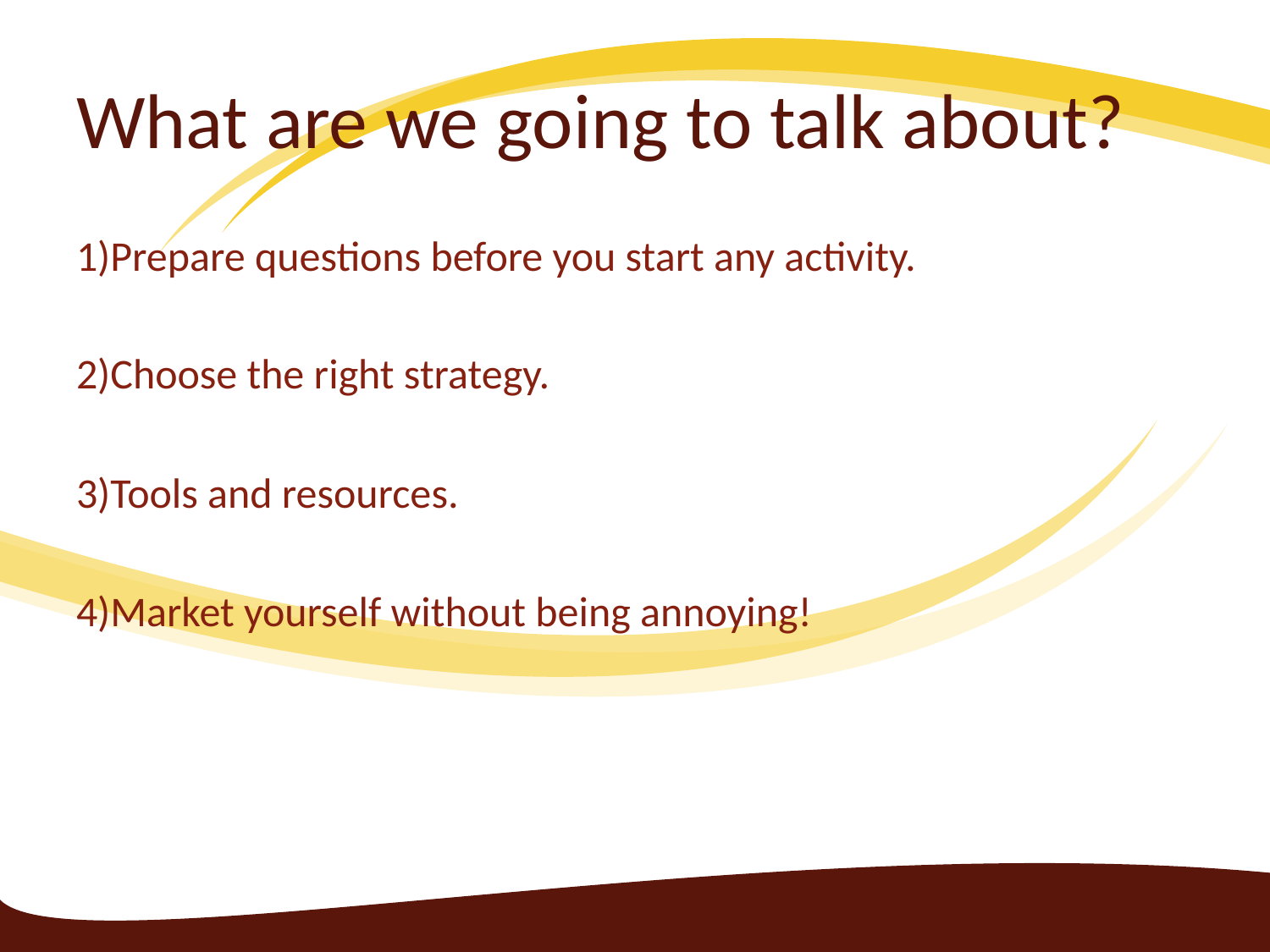

# What are we going to talk about?
1)Prepare questions before you start any activity.

2)Choose the right strategy.

3)Tools and resources.

4)Market yourself without being annoying!